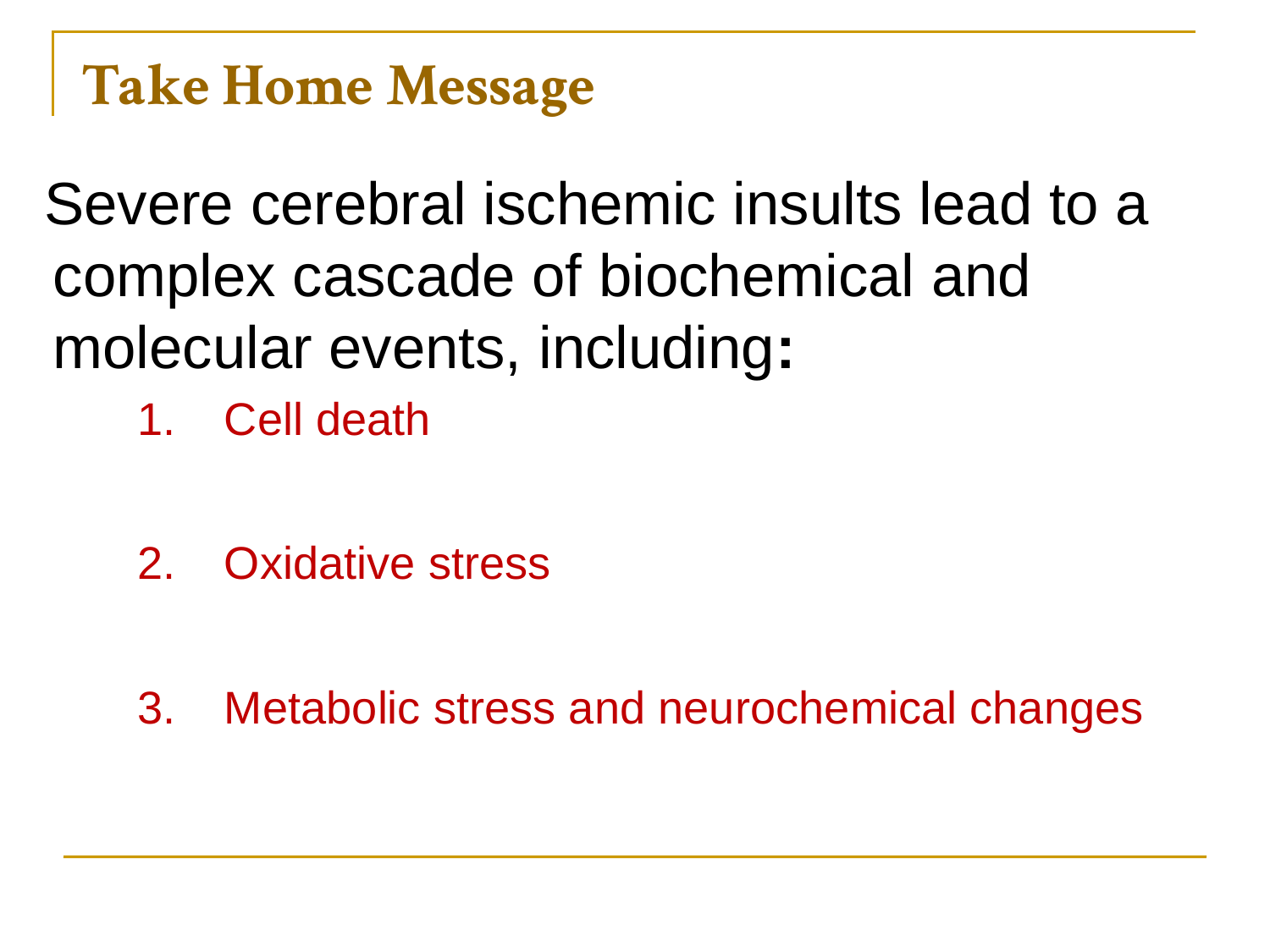

# Take Home Message
Severe cerebral ischemic insults lead to a complex cascade of biochemical and molecular events, including:
Cell death

Oxidative stress

Metabolic stress and neurochemical changes